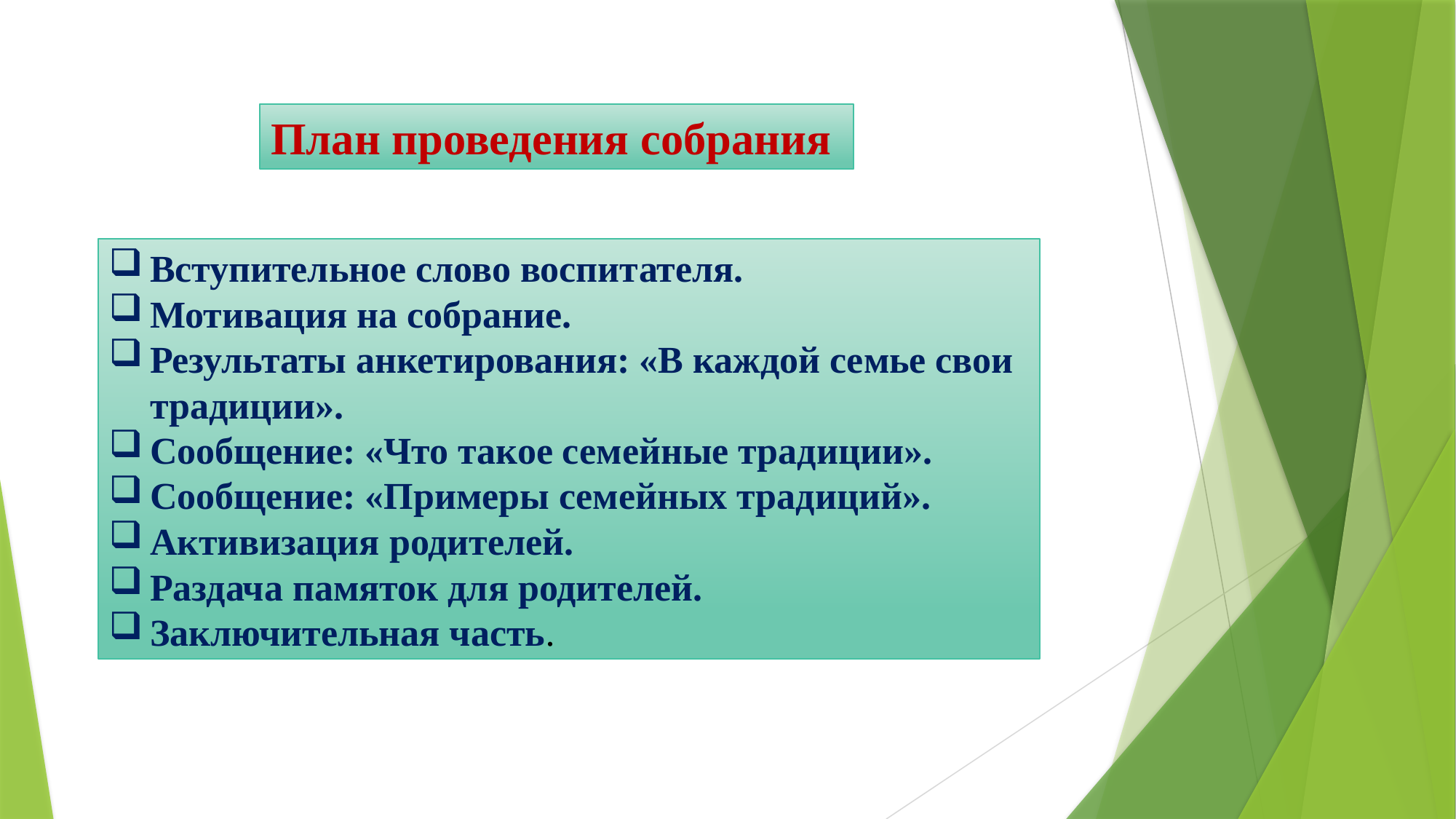

План проведения собрания
Вступительное слово воспитателя.
Мотивация на собрание.
Результаты анкетирования: «В каждой семье свои традиции».
Сообщение: «Что такое семейные традиции».
Сообщение: «Примеры семейных традиций».
Активизация родителей.
Раздача памяток для родителей.
Заключительная часть.